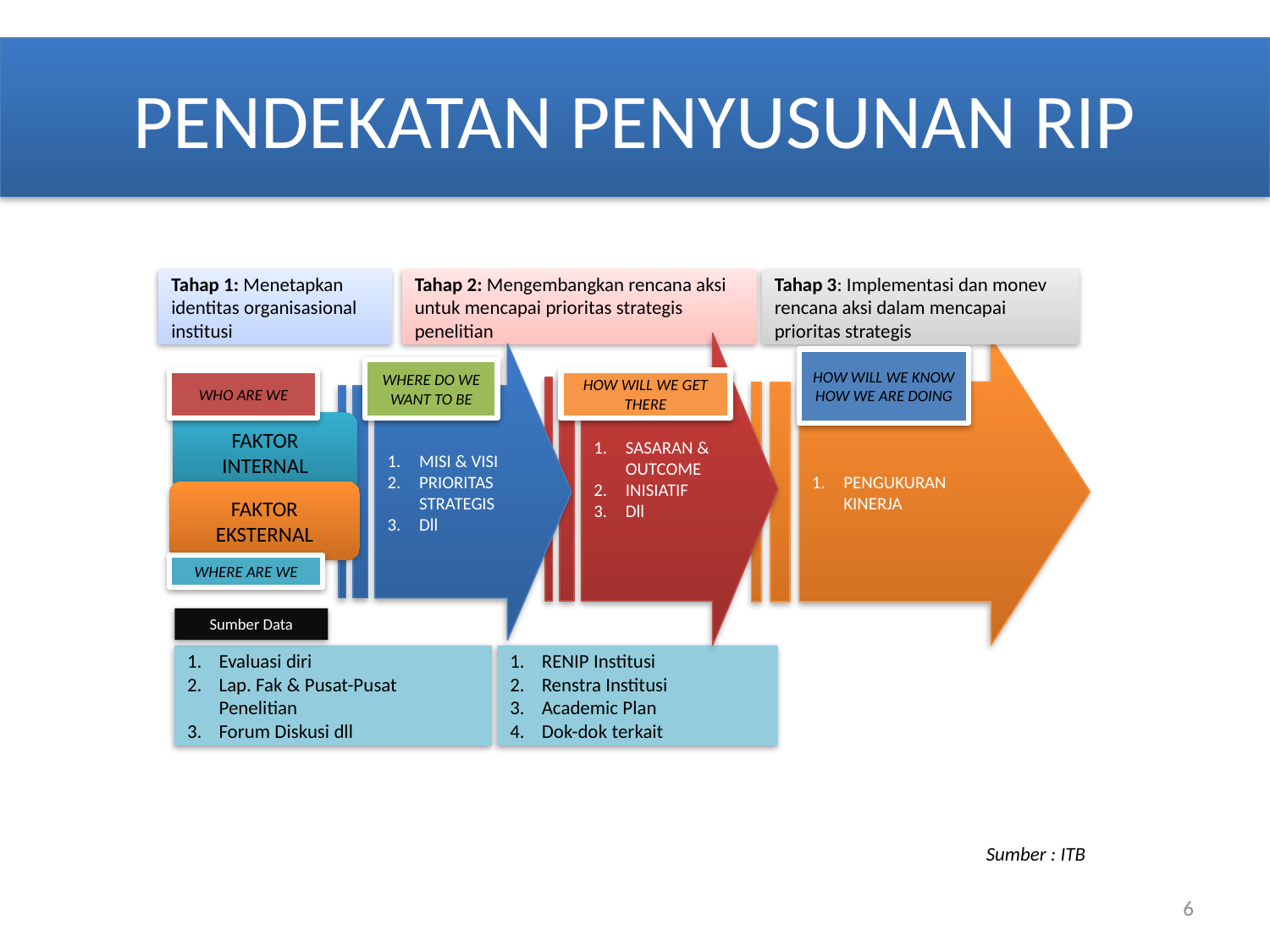

# PENDEKATAN PENYUSUNAN RIP
Tahap 1: Menetapkan identitas organisasional institusi
Tahap 2: Mengembangkan rencana aksi untuk mencapai prioritas strategis penelitian
Tahap 3: Implementasi dan monev rencana aksi dalam mencapai prioritas strategis
SASARAN & OUTCOME
INISIATIF
Dll

PENGUKURAN KINERJA
MISI & VISI
PRIORITAS STRATEGIS
Dll
HOW WILL WE KNOW HOW WE ARE DOING
WHERE DO WE WANT TO BE
WHO ARE WE
HOW WILL WE GET THERE
FAKTOR INTERNAL
FAKTOR EKSTERNAL
WHERE ARE WE
Sumber Data
Evaluasi diri
Lap. Fak & Pusat-Pusat Penelitian
Forum Diskusi dll
RENIP Institusi
Renstra Institusi
Academic Plan
Dok-dok terkait
Sumber : ITB
6